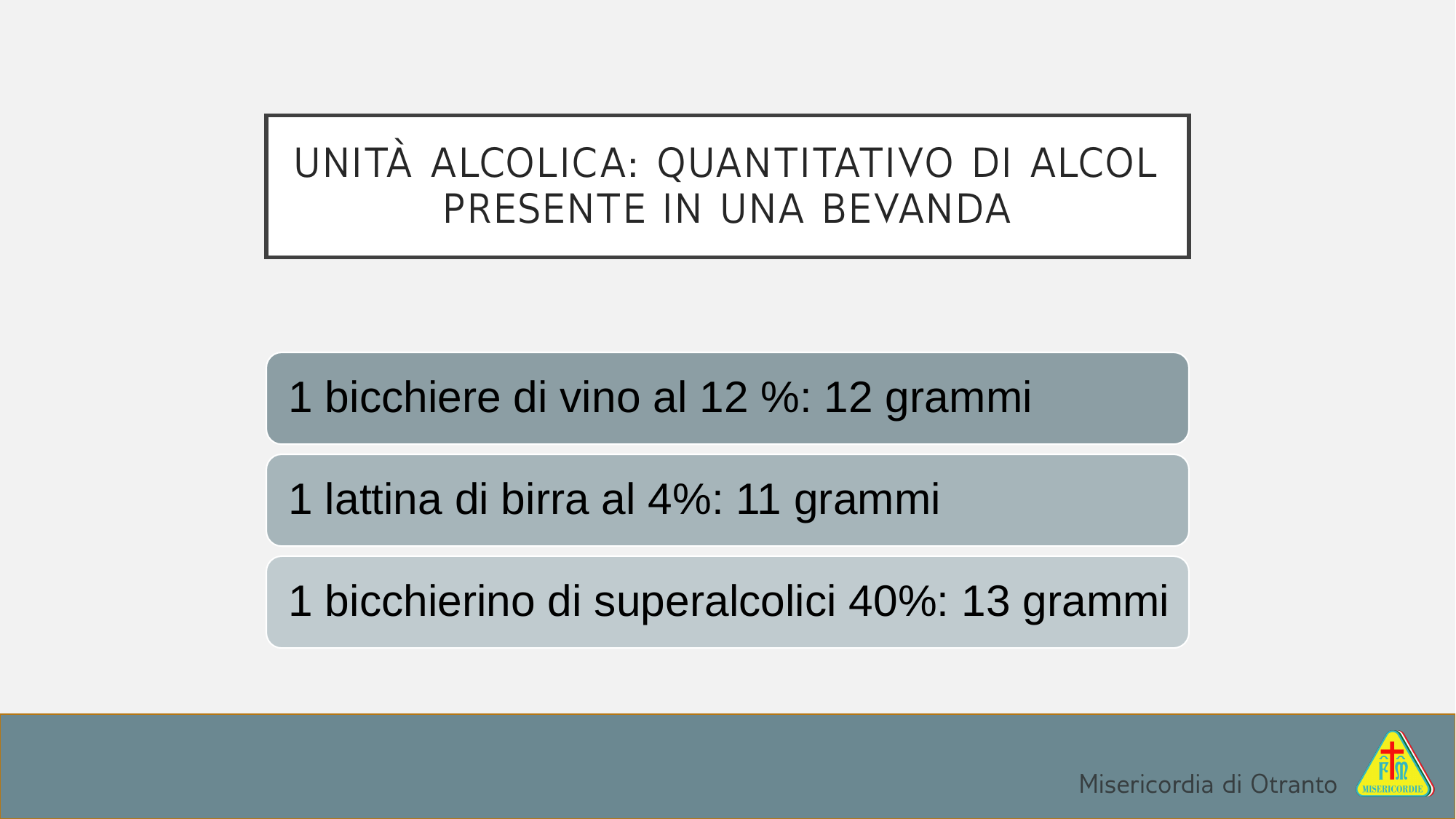

# Unità alcolica: quantitativo di alcol presente in una bevanda
1 bicchiere di vino al 12 %: 12 grammi
1 lattina di birra al 4%: 11 grammi
1 bicchierino di superalcolici 40%: 13 grammi